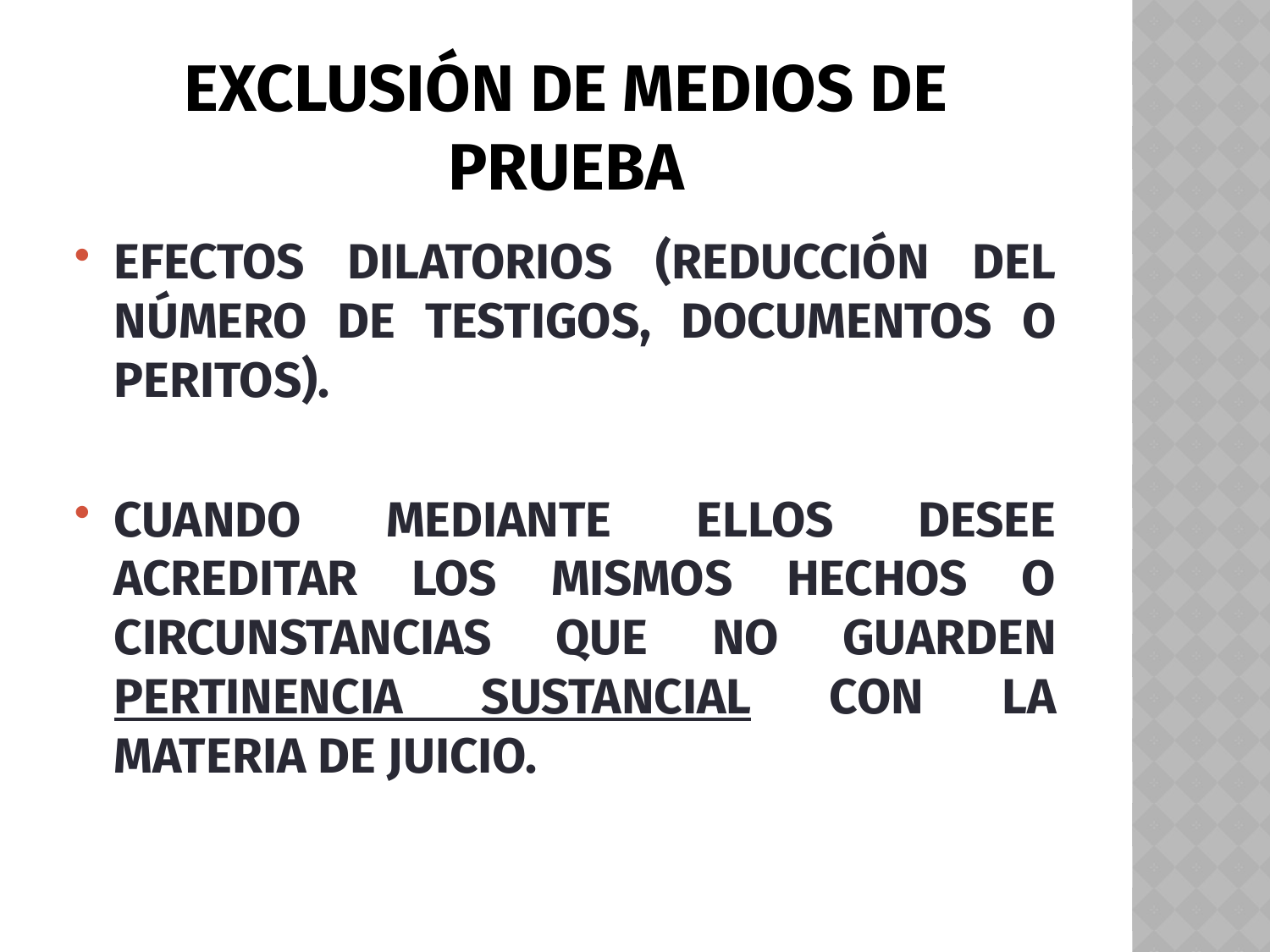

# EXCLUSIÓN DE MEDIOS DE PRUEBA
EFECTOS DILATORIOS (REDUCCIÓN DEL NÚMERO DE TESTIGOS, DOCUMENTOS O PERITOS).

CUANDO MEDIANTE ELLOS DESEE ACREDITAR LOS MISMOS HECHOS O CIRCUNSTANCIAS QUE NO GUARDEN PERTINENCIA SUSTANCIAL CON LA MATERIA DE JUICIO.